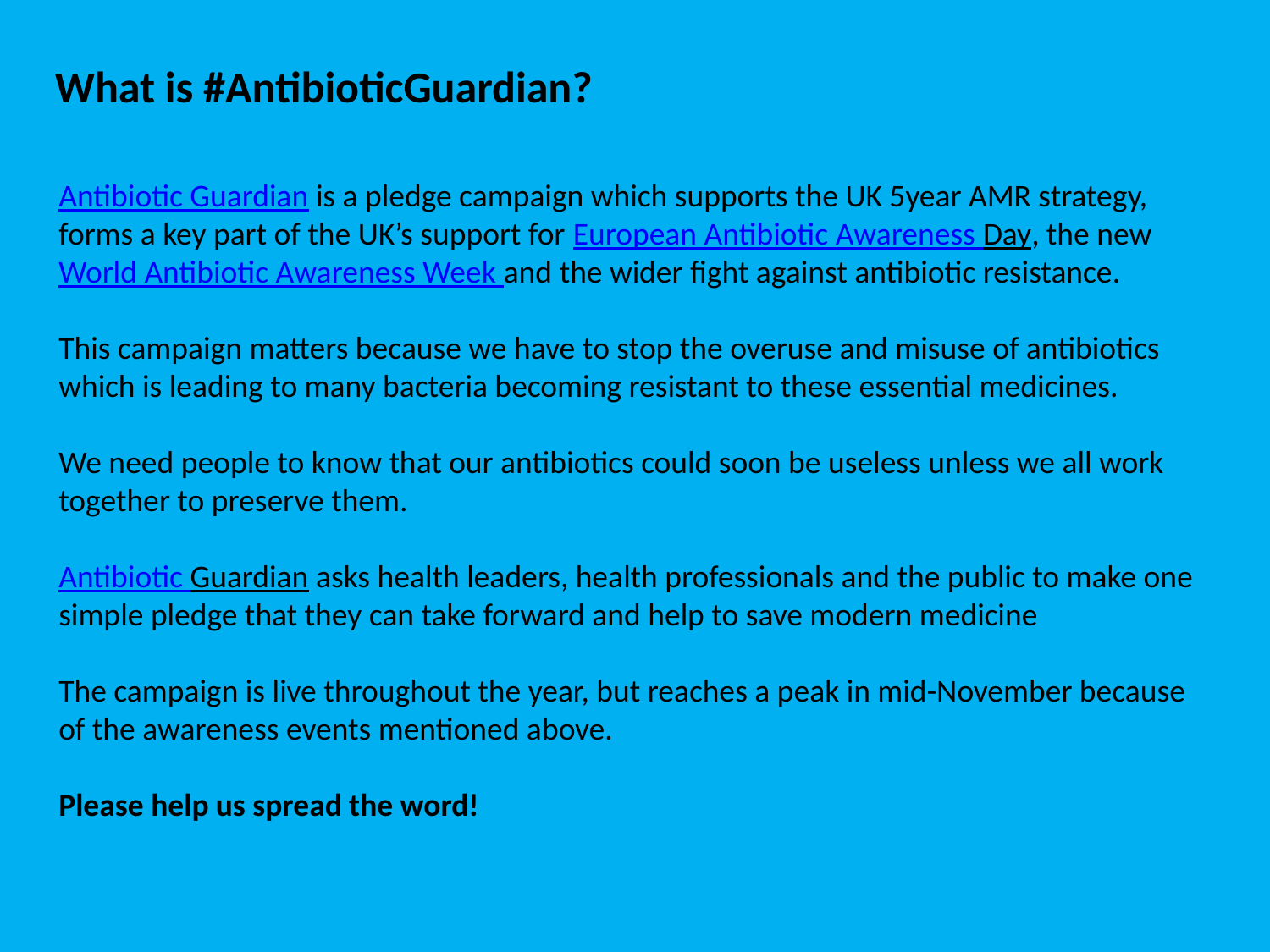

What is #AntibioticGuardian?
Antibiotic Guardian is a pledge campaign which supports the UK 5year AMR strategy, forms a key part of the UK’s support for European Antibiotic Awareness Day, the new World Antibiotic Awareness Week and the wider fight against antibiotic resistance.

This campaign matters because we have to stop the overuse and misuse of antibiotics which is leading to many bacteria becoming resistant to these essential medicines.

We need people to know that our antibiotics could soon be useless unless we all work together to preserve them.

Antibiotic Guardian asks health leaders, health professionals and the public to make one simple pledge that they can take forward and help to save modern medicine

The campaign is live throughout the year, but reaches a peak in mid-November because of the awareness events mentioned above.

Please help us spread the word!